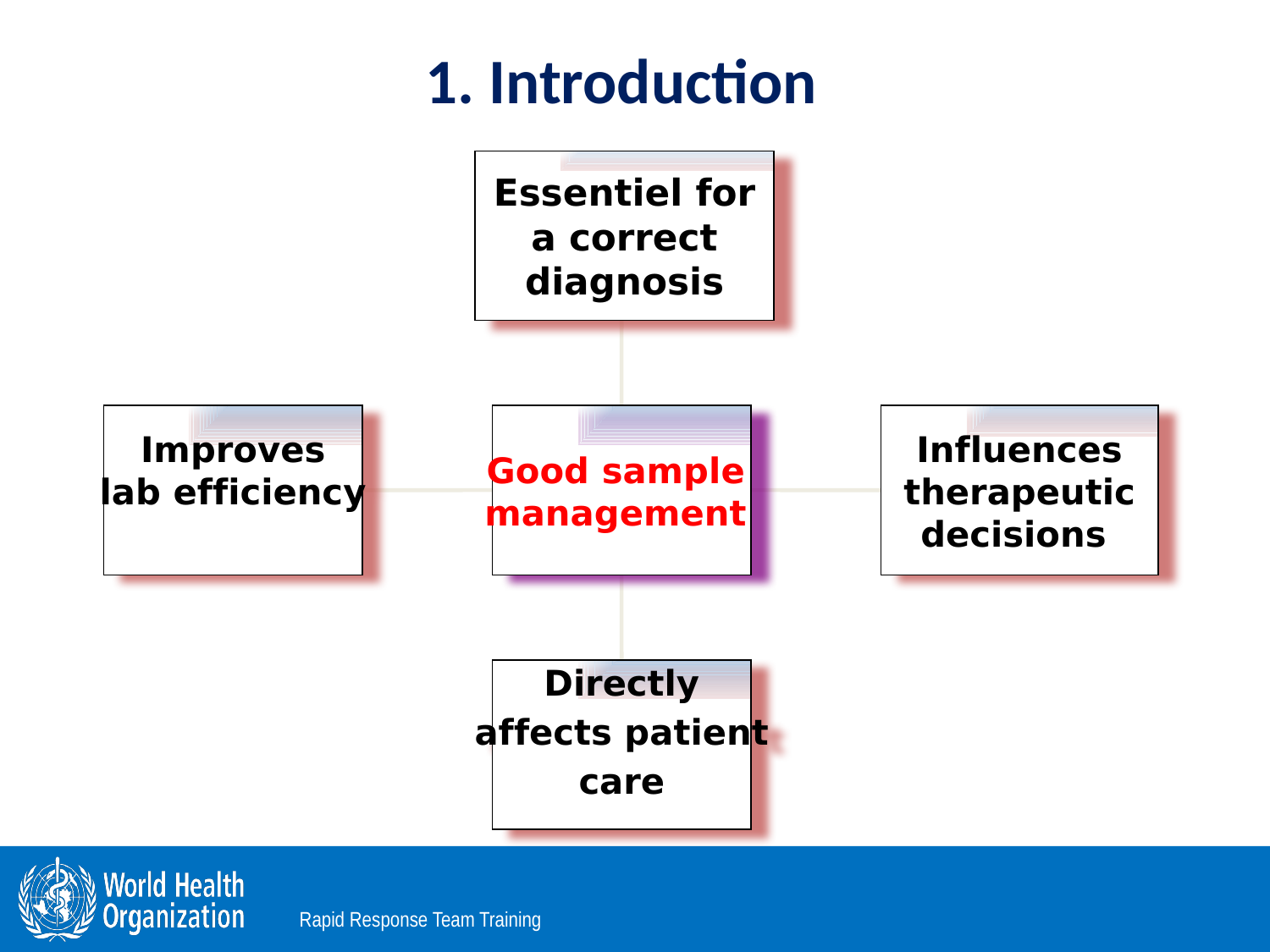

1. Introduction

Essentiel for
 a correct
diagnosis

Improves
lab efficiency
Good sample
management
Influences
therapeutic
decisions

Directly
 affects patient
care